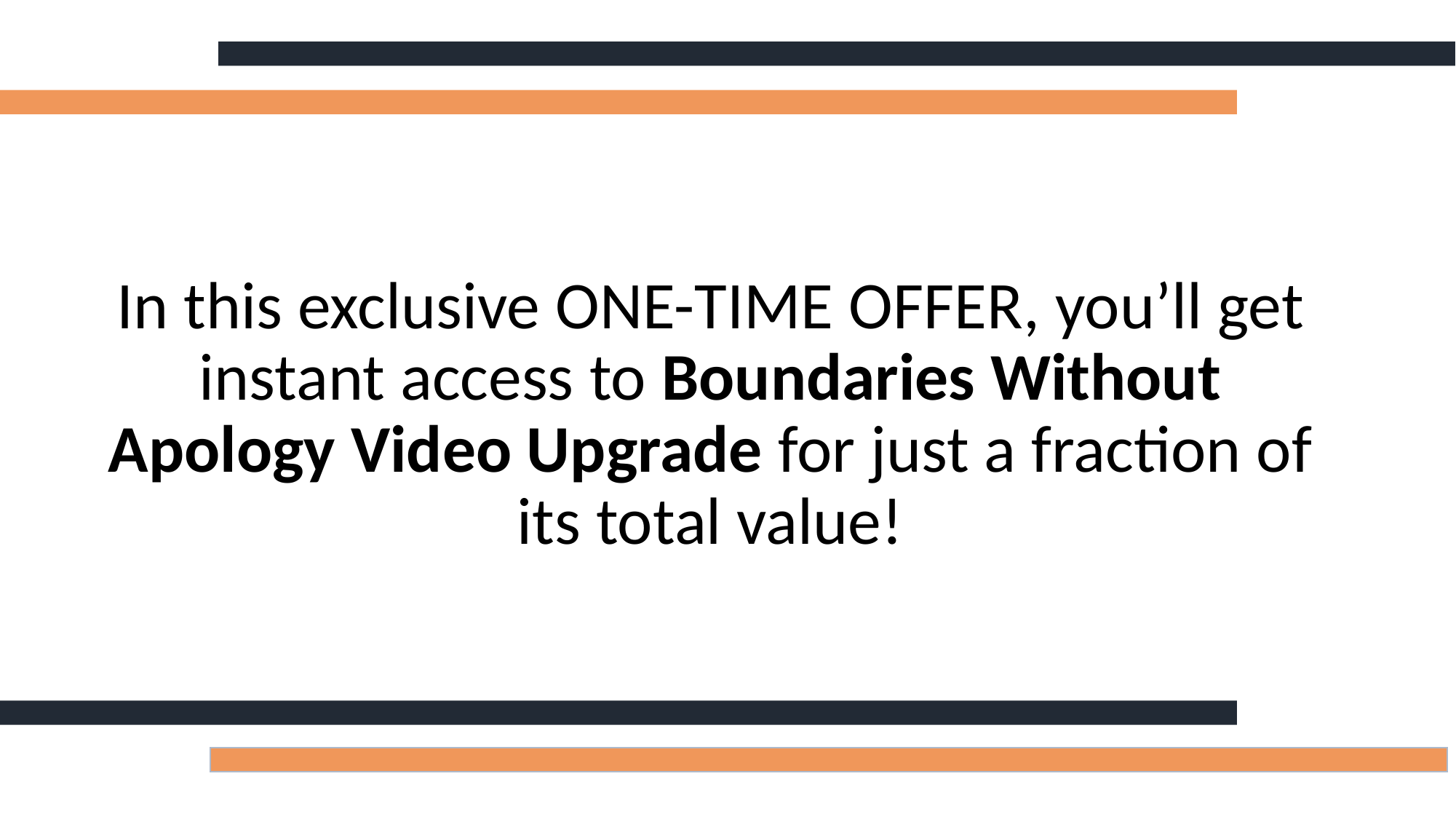

# In this exclusive ONE-TIME OFFER, you’ll get instant access to Boundaries Without Apology Video Upgrade for just a fraction of its total value!